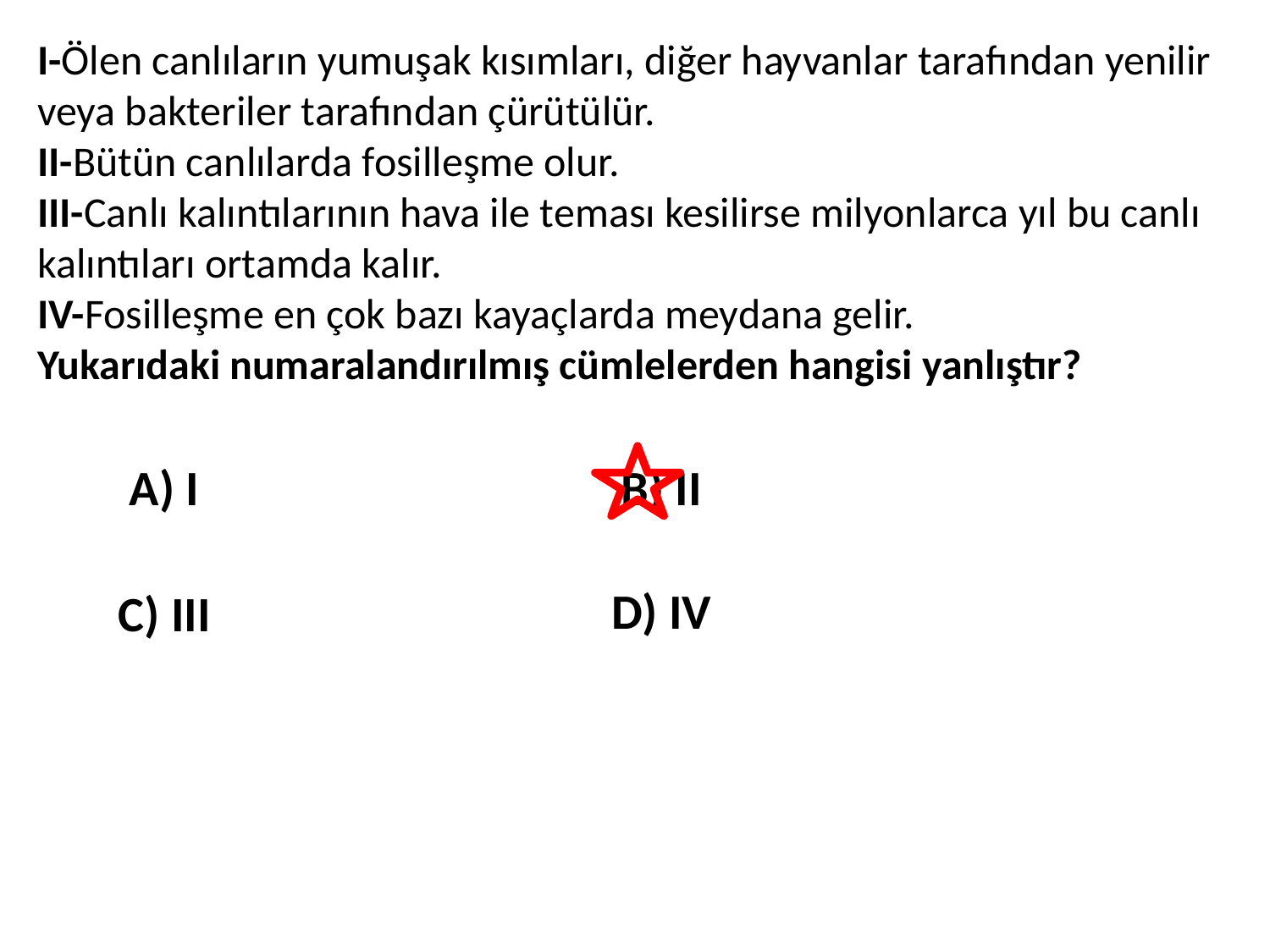

I-Ölen canlıların yumuşak kısımları, diğer hayvanlar tarafından yenilir veya bakteriler tarafından çürütülür.
II-Bütün canlılarda fosilleşme olur.
III-Canlı kalıntılarının hava ile teması kesilirse milyonlarca yıl bu canlı kalıntıları ortamda kalır.
IV-Fosilleşme en çok bazı kayaçlarda meydana gelir.
Yukarıdaki numaralandırılmış cümlelerden hangisi yanlıştır?

A) I
B) II
D) IV
C) III